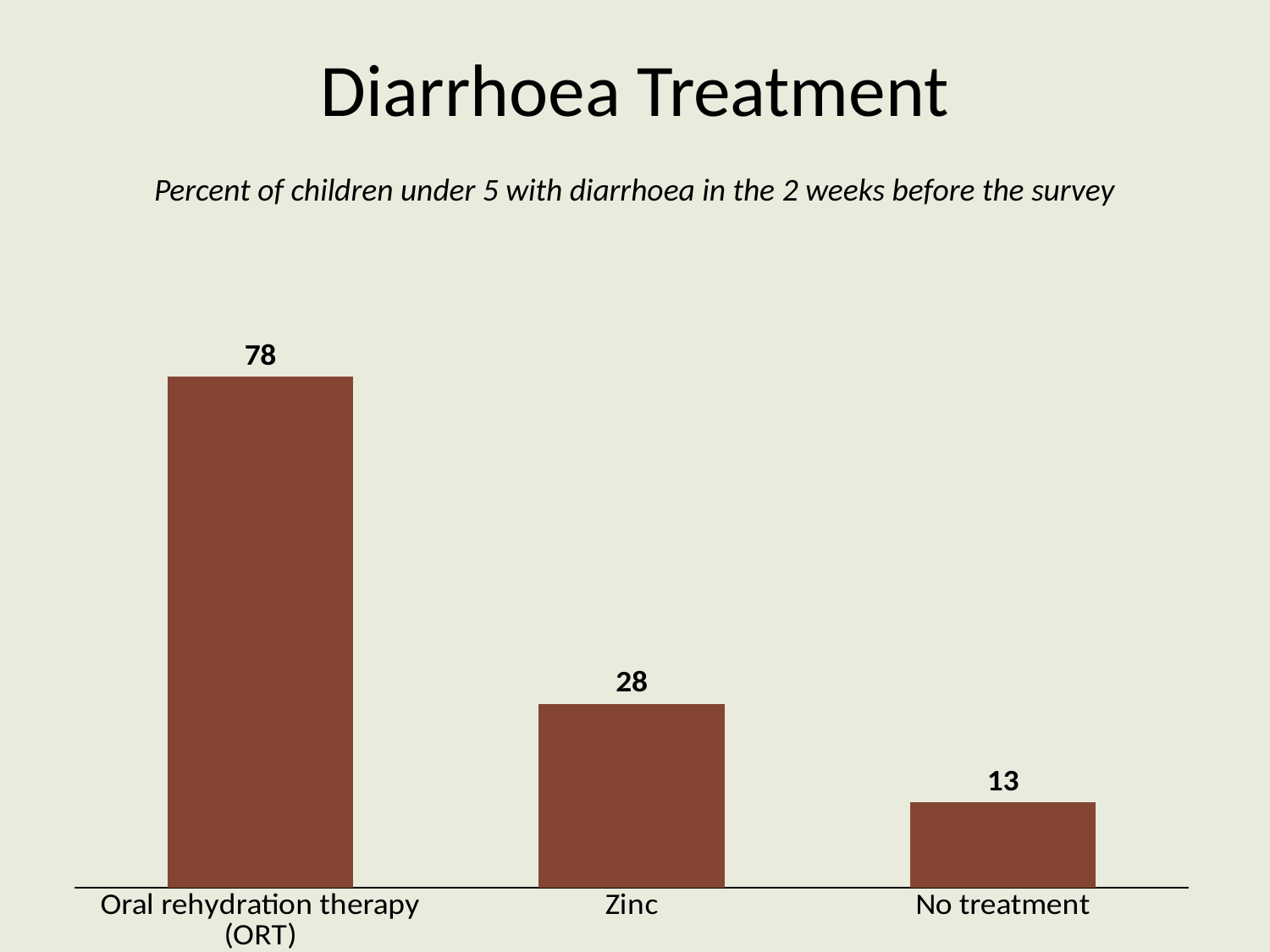

# Diarrhoea Treatment
Percent of children under 5 with diarrhoea in the 2 weeks before the survey

### Chart

| Category | Column1 |
|---|---|
| Oral rehydration therapy (ORT) | 78.0 |
| Zinc | 28.0 |
| No treatment | 13.0 |